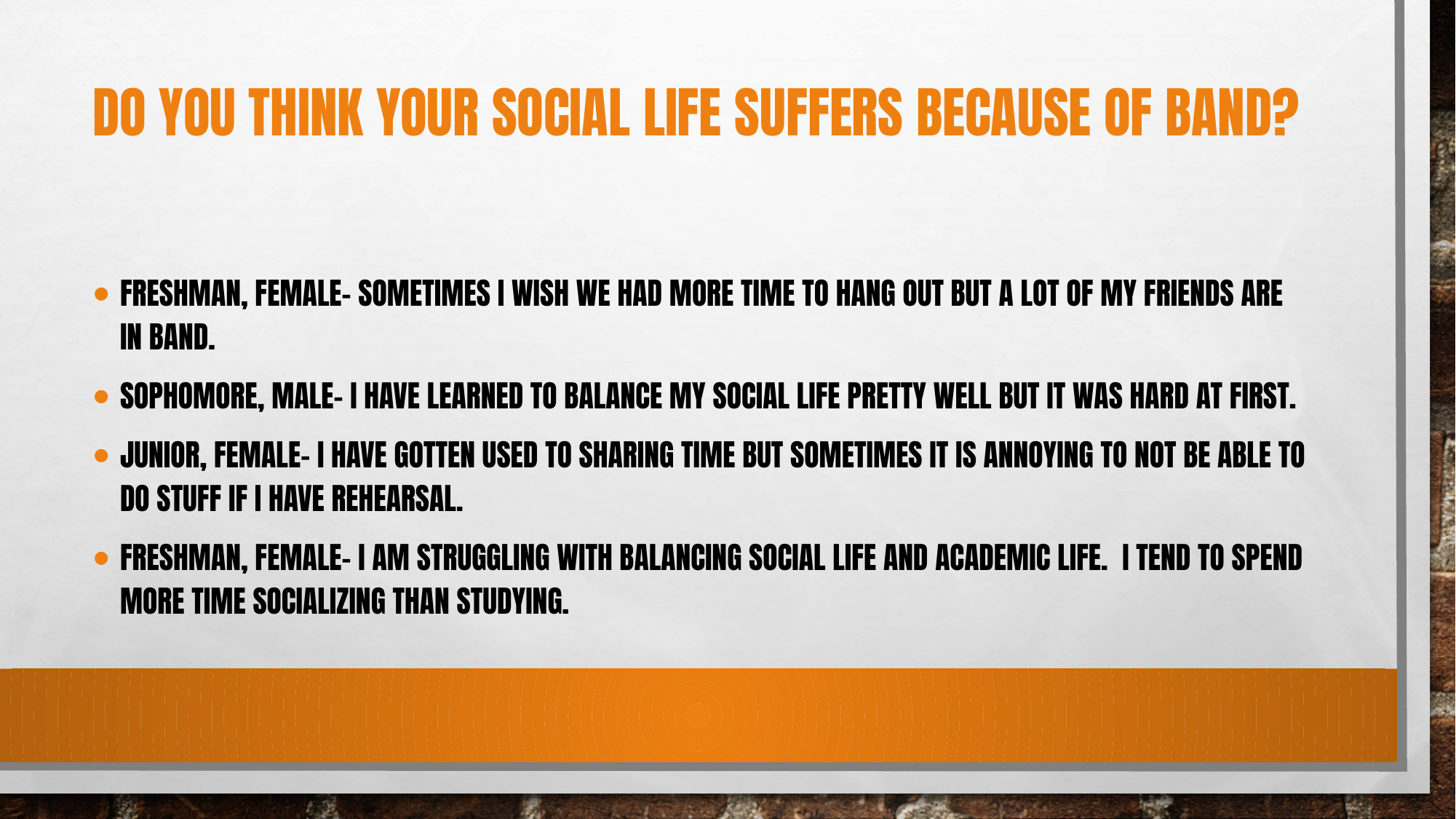

# Do you think your social life suffers because of band?
Freshman, female- Sometimes I wish we had more time to hang out but a lot of my friends are in band.
Sophomore, male- I have learned to balance my social life pretty well but it was hard at first.
Junior, female- I have gotten used to sharing time but sometimes it is annoying to not be able to do stuff if I have rehearsal.
Freshman, female- I am struggling with balancing social life and academic life.  I tend to spend more time socializing than studying.